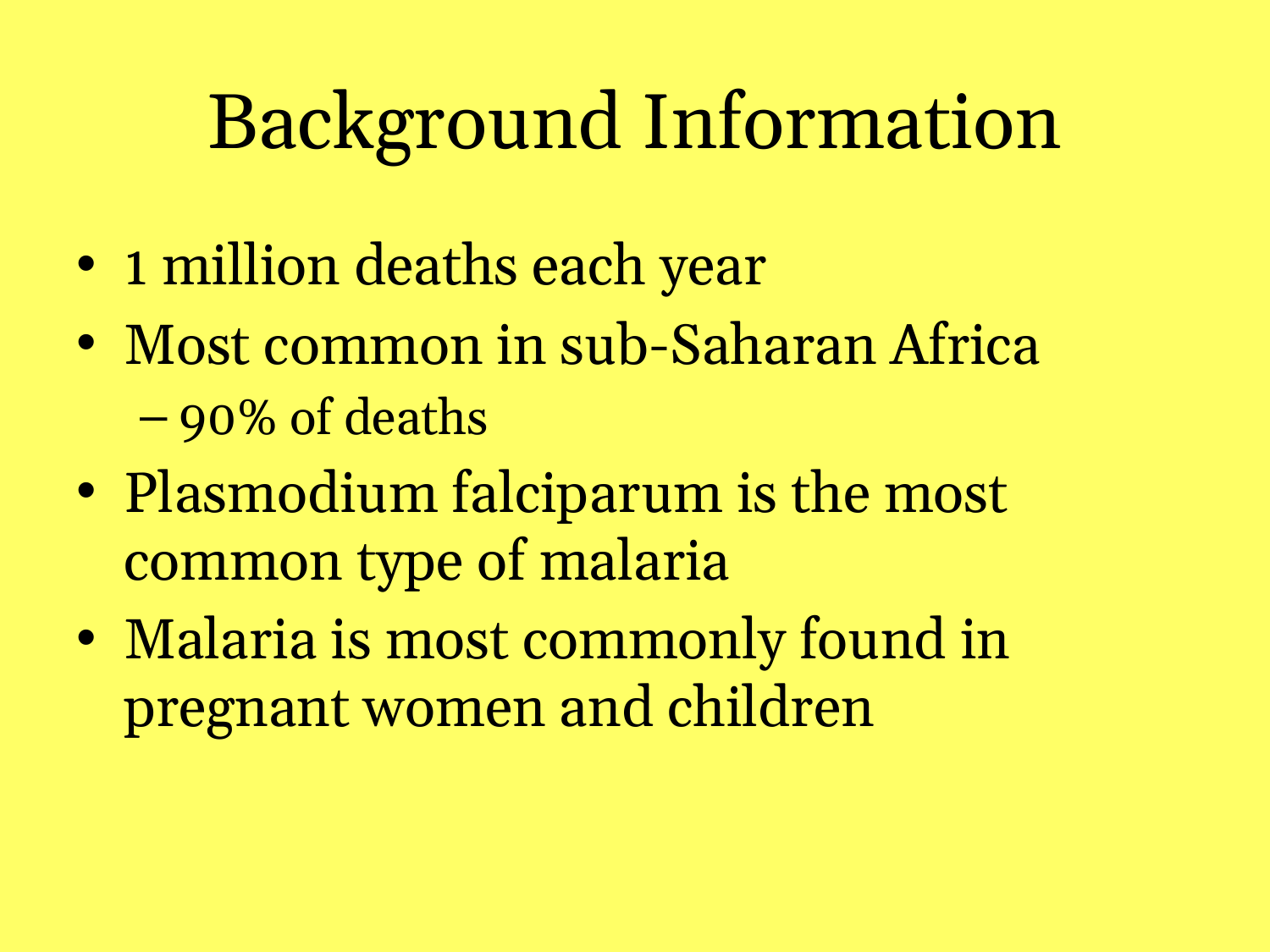

# Background Information
1 million deaths each year
Most common in sub-Saharan Africa
90% of deaths
Plasmodium falciparum is the most common type of malaria
Malaria is most commonly found in pregnant women and children